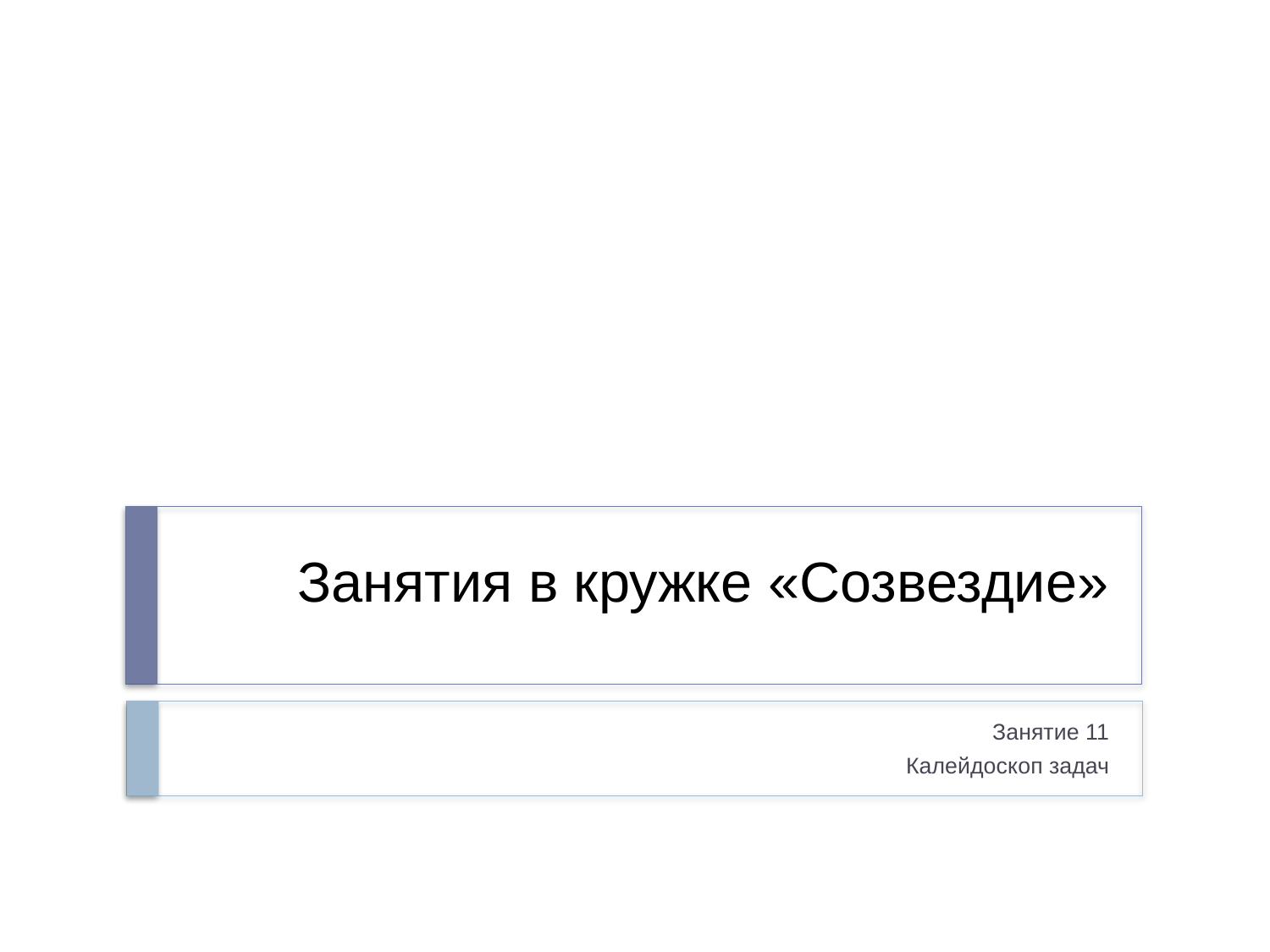

# Занятия в кружке «Созвездие»
Занятие 11
Калейдоскоп задач